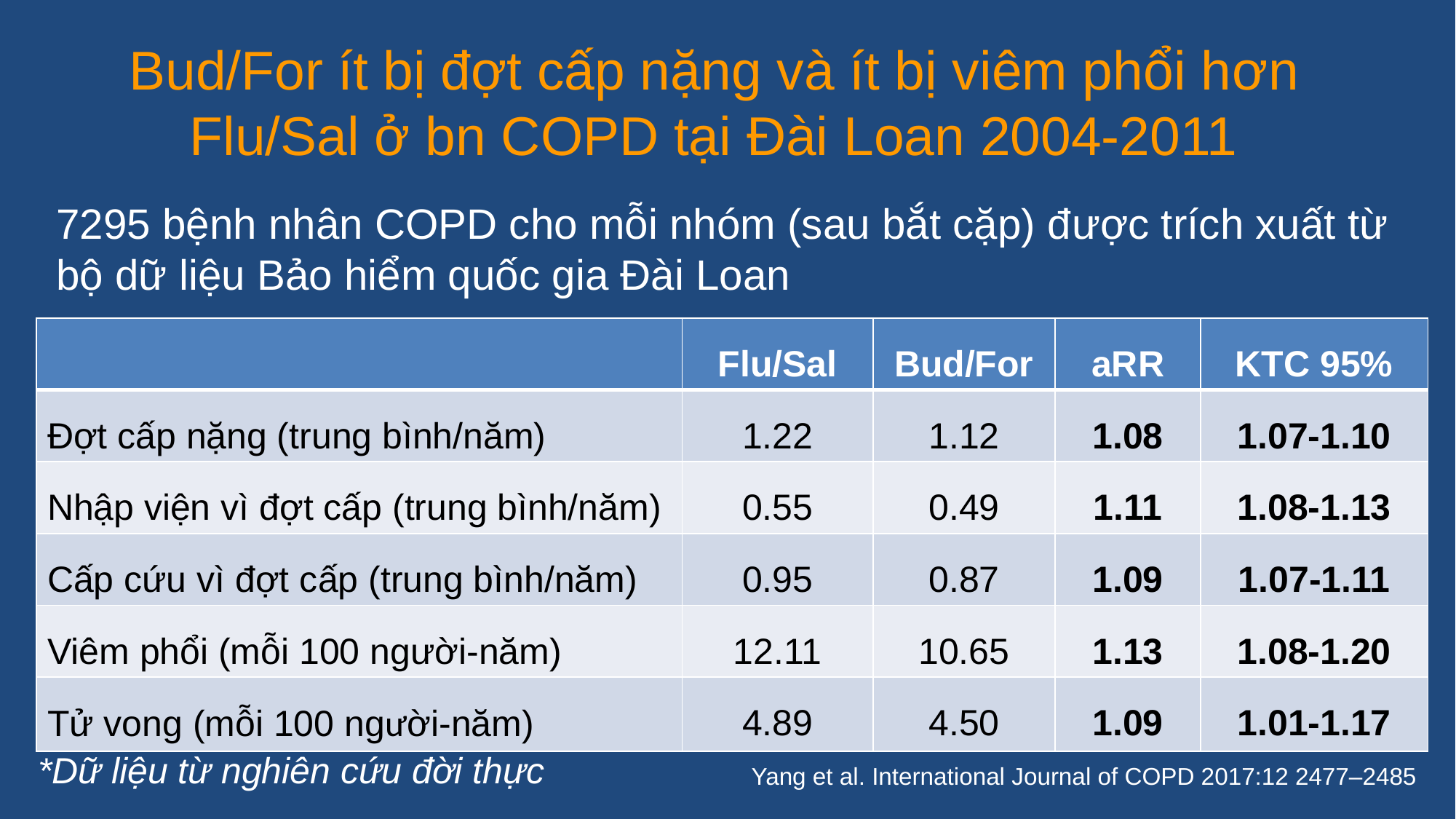

# Bud/For ít bị đợt cấp nặng và ít bị viêm phổi hơn Flu/Sal ở bn COPD tại Đài Loan 2004-2011
7295 bệnh nhân COPD cho mỗi nhóm (sau bắt cặp) được trích xuất từ bộ dữ liệu Bảo hiểm quốc gia Đài Loan
|  | Flu/Sal | Bud/For | aRR | KTC 95% |
| --- | --- | --- | --- | --- |
| Đợt cấp nặng (trung bình/năm) | 1.22 | 1.12 | 1.08 | 1.07-1.10 |
| Nhập viện vì đợt cấp (trung bình/năm) | 0.55 | 0.49 | 1.11 | 1.08-1.13 |
| Cấp cứu vì đợt cấp (trung bình/năm) | 0.95 | 0.87 | 1.09 | 1.07-1.11 |
| Viêm phổi (mỗi 100 người-năm) | 12.11 | 10.65 | 1.13 | 1.08-1.20 |
| Tử vong (mỗi 100 người-năm) | 4.89 | 4.50 | 1.09 | 1.01-1.17 |
*Dữ liệu từ nghiên cứu đời thực
Yang et al. International Journal of COPD 2017:12 2477–2485